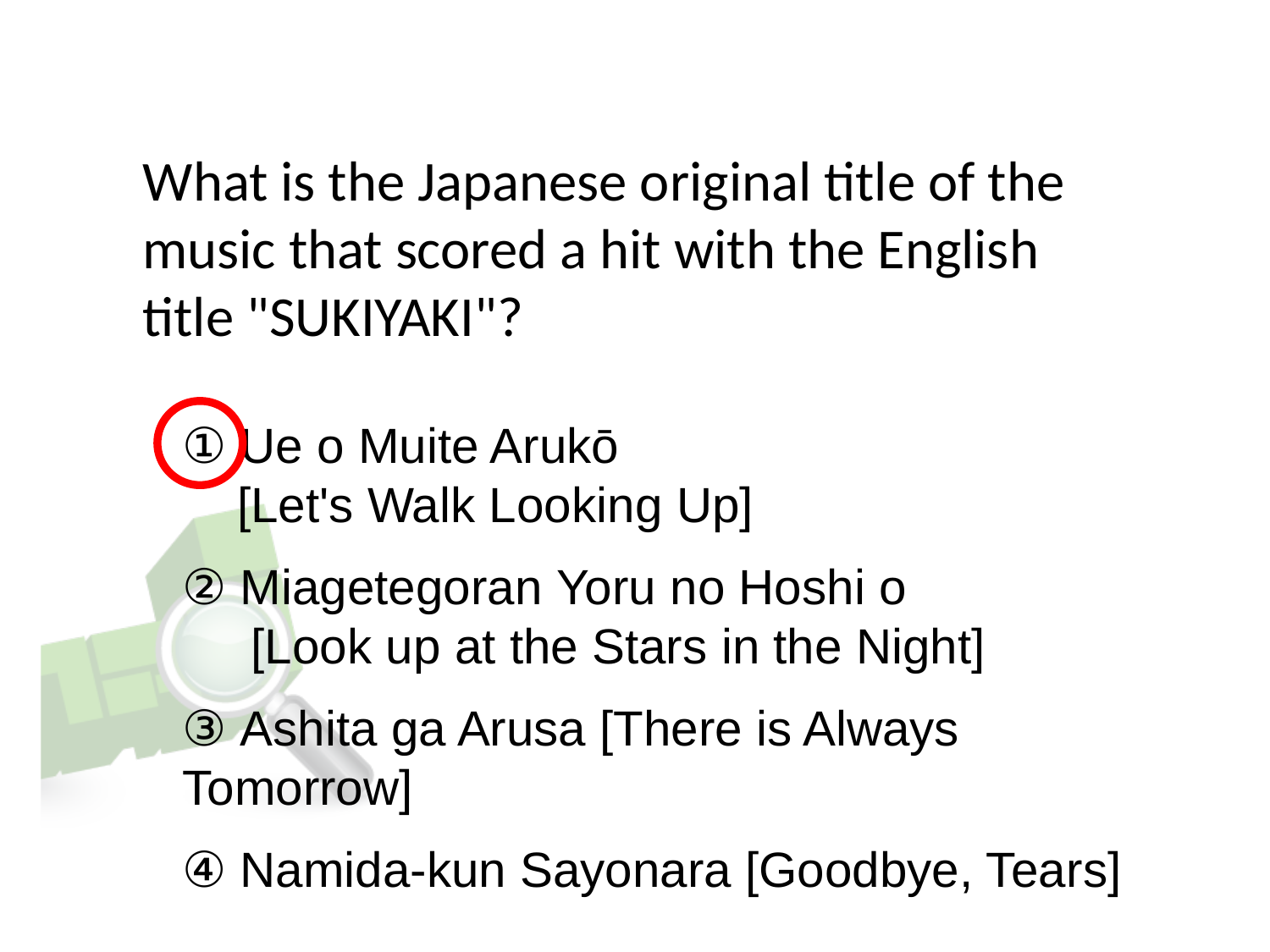

# What is the Japanese original title of the music that scored a hit with the English title "SUKIYAKI"?

① Ue o Muite Arukō 
    [Let's Walk Looking Up]
② Miagetegoran Yoru no Hoshi o
     [Look up at the Stars in the Night]
③ Ashita ga Arusa [There is Always Tomorrow]
④ Namida-kun Sayonara [Goodbye, Tears]